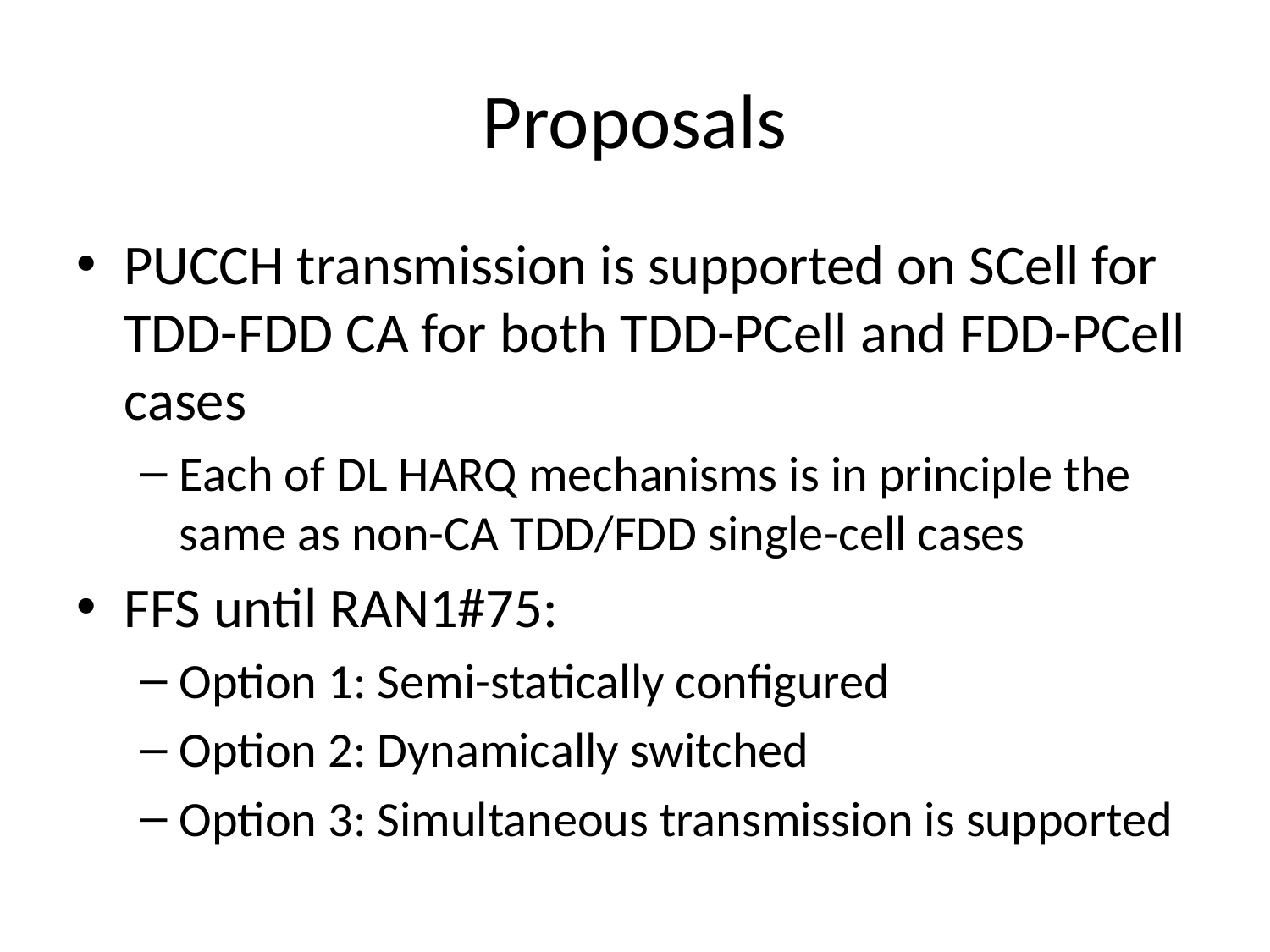

# Proposals
PUCCH transmission is supported on SCell for TDD-FDD CA for both TDD-PCell and FDD-PCell cases
Each of DL HARQ mechanisms is in principle the same as non-CA TDD/FDD single-cell cases
FFS until RAN1#75:
Option 1: Semi-statically configured
Option 2: Dynamically switched
Option 3: Simultaneous transmission is supported